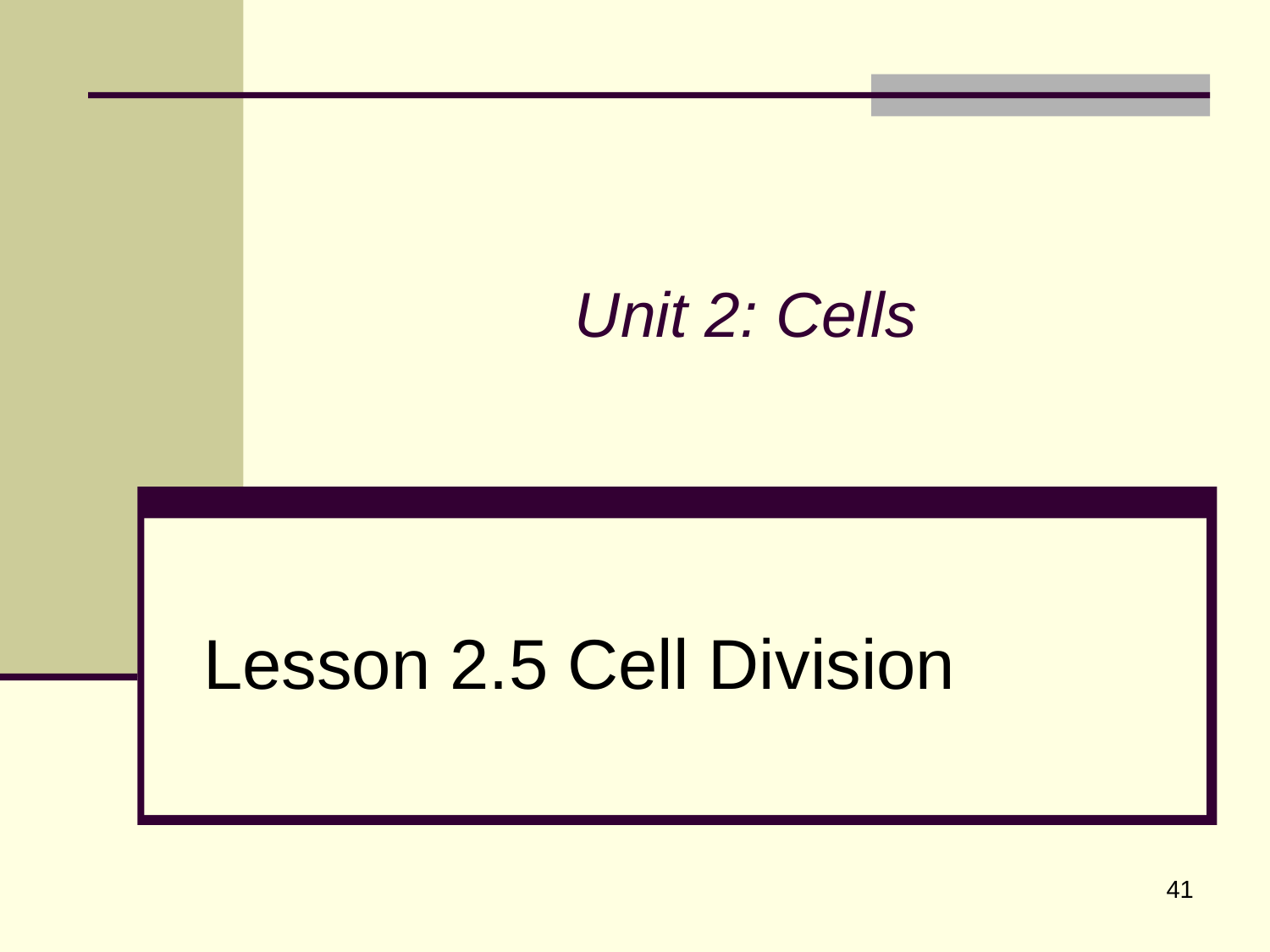

# Unit 2: Cells
Lesson 2.5 Cell Division
41